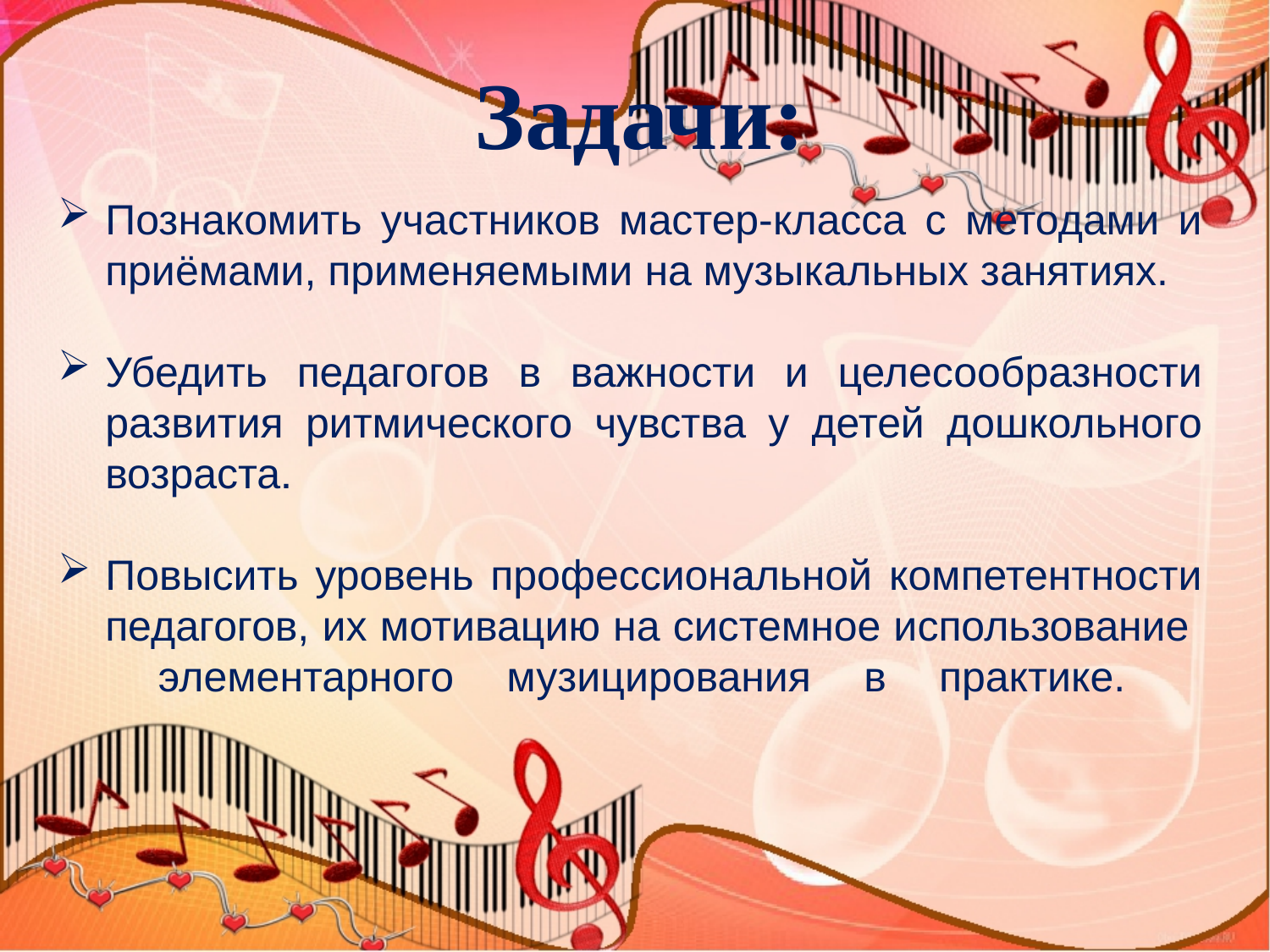

# Задачи:
Познакомить участников мастер-класса с методами и приёмами, применяемыми на музыкальных занятиях.

Убедить педагогов в важности и целесообразности развития ритмического чувства у детей дошкольного возраста.

Повысить уровень профессиональной компетентности педагогов, их мотивацию на системное использование   элементарного музицирования в практике.